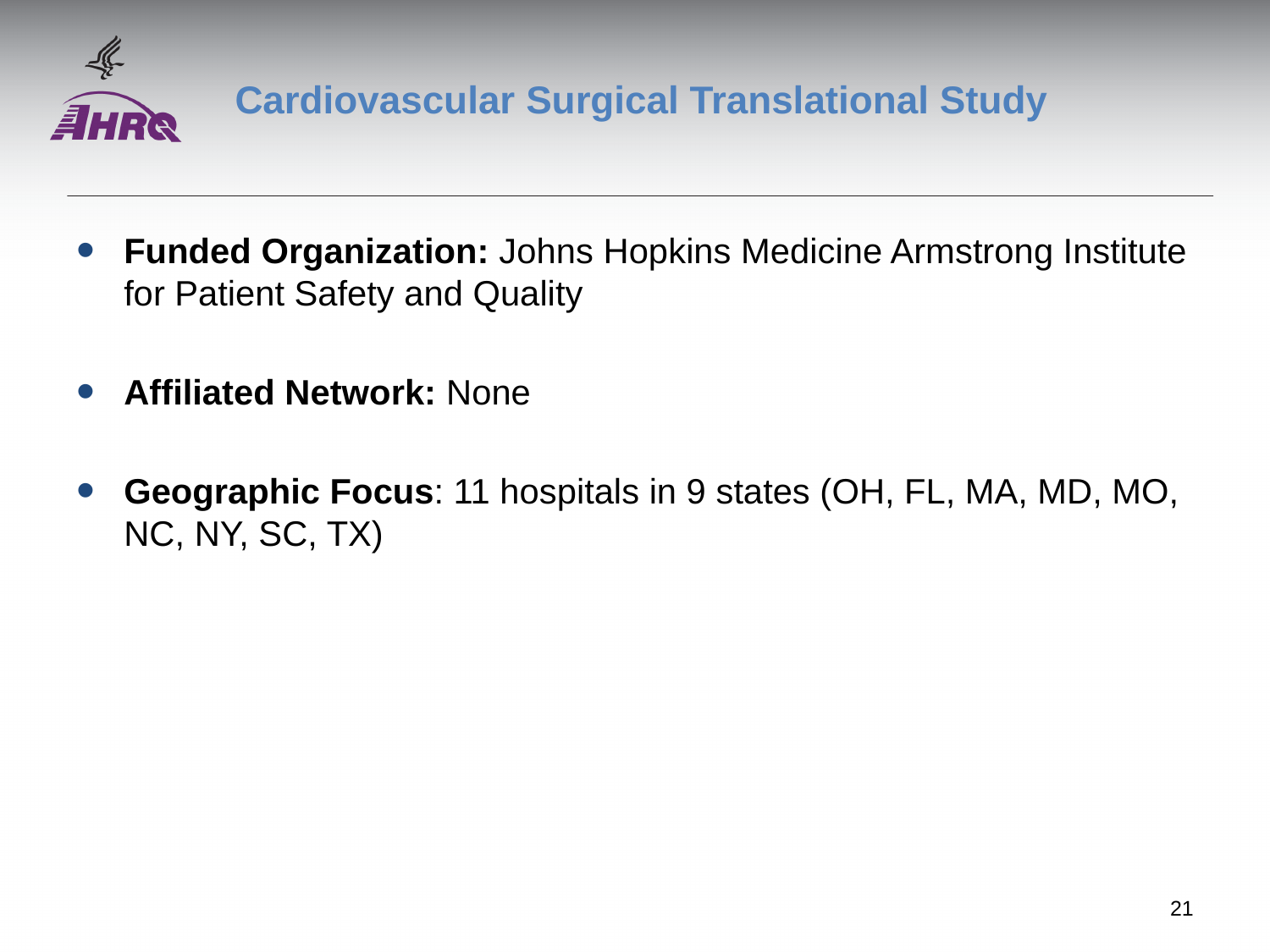

# Cardiovascular Surgical Translational Study
Funded Organization: Johns Hopkins Medicine Armstrong Institute for Patient Safety and Quality

Affiliated Network: None

Geographic Focus: 11 hospitals in 9 states (OH, FL, MA, MD, MO, NC, NY, SC, TX)
21